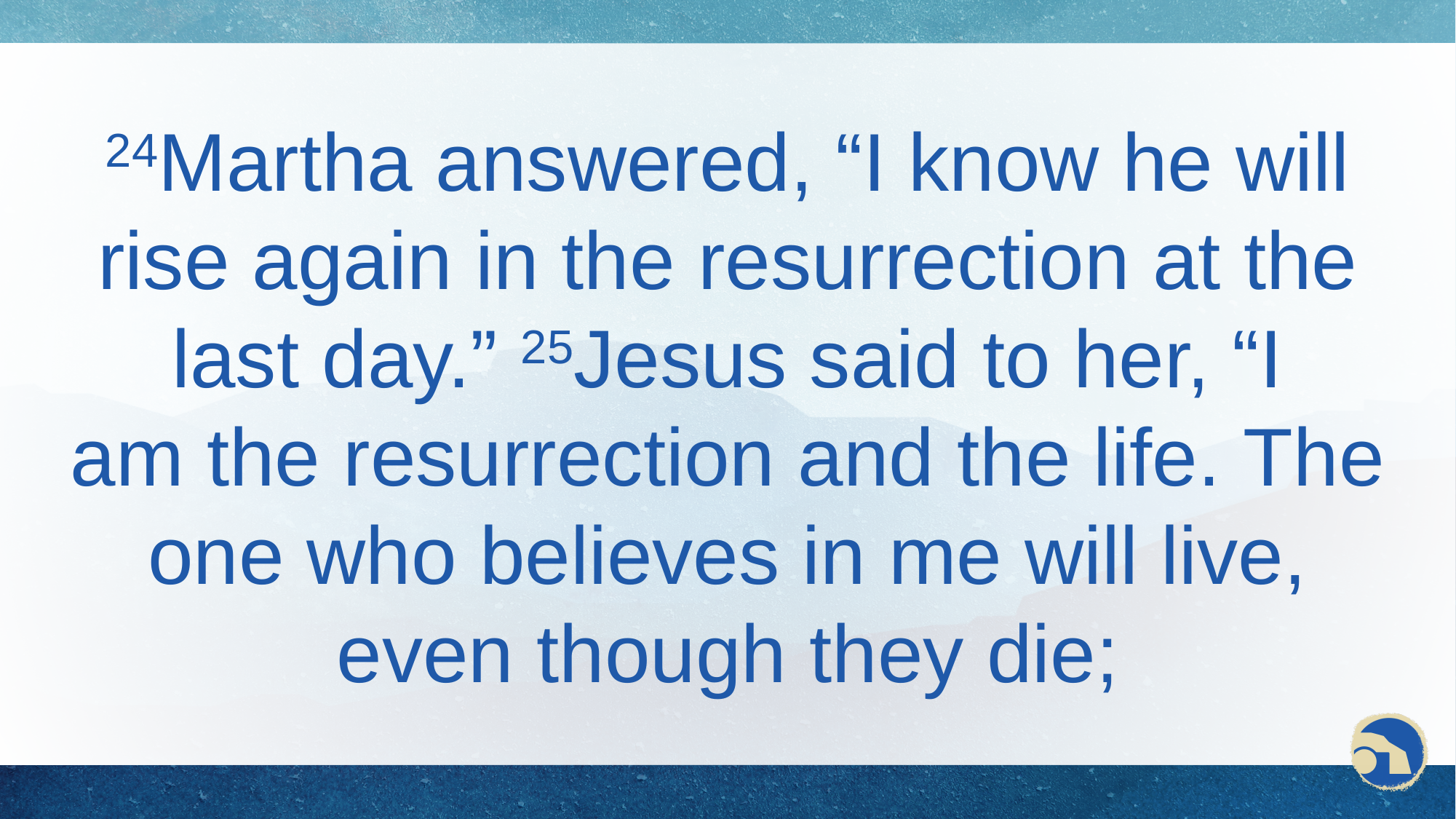

# 24Martha answered, “I know he will rise again in the resurrection at the last day.” 25Jesus said to her, “I am the resurrection and the life. The one who believes in me will live, even though they die;